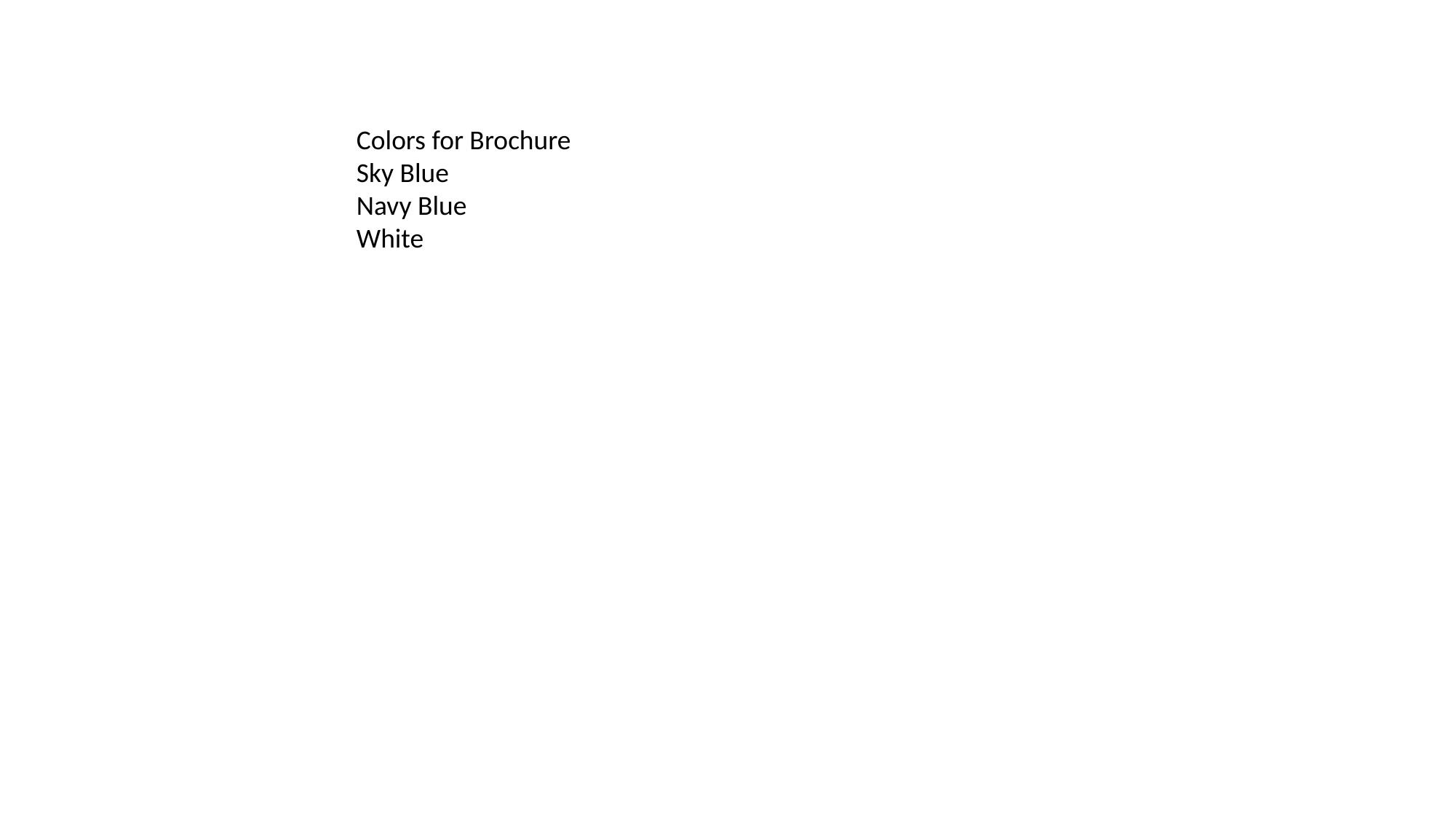

Colors for Brochure
Sky Blue
Navy Blue
White